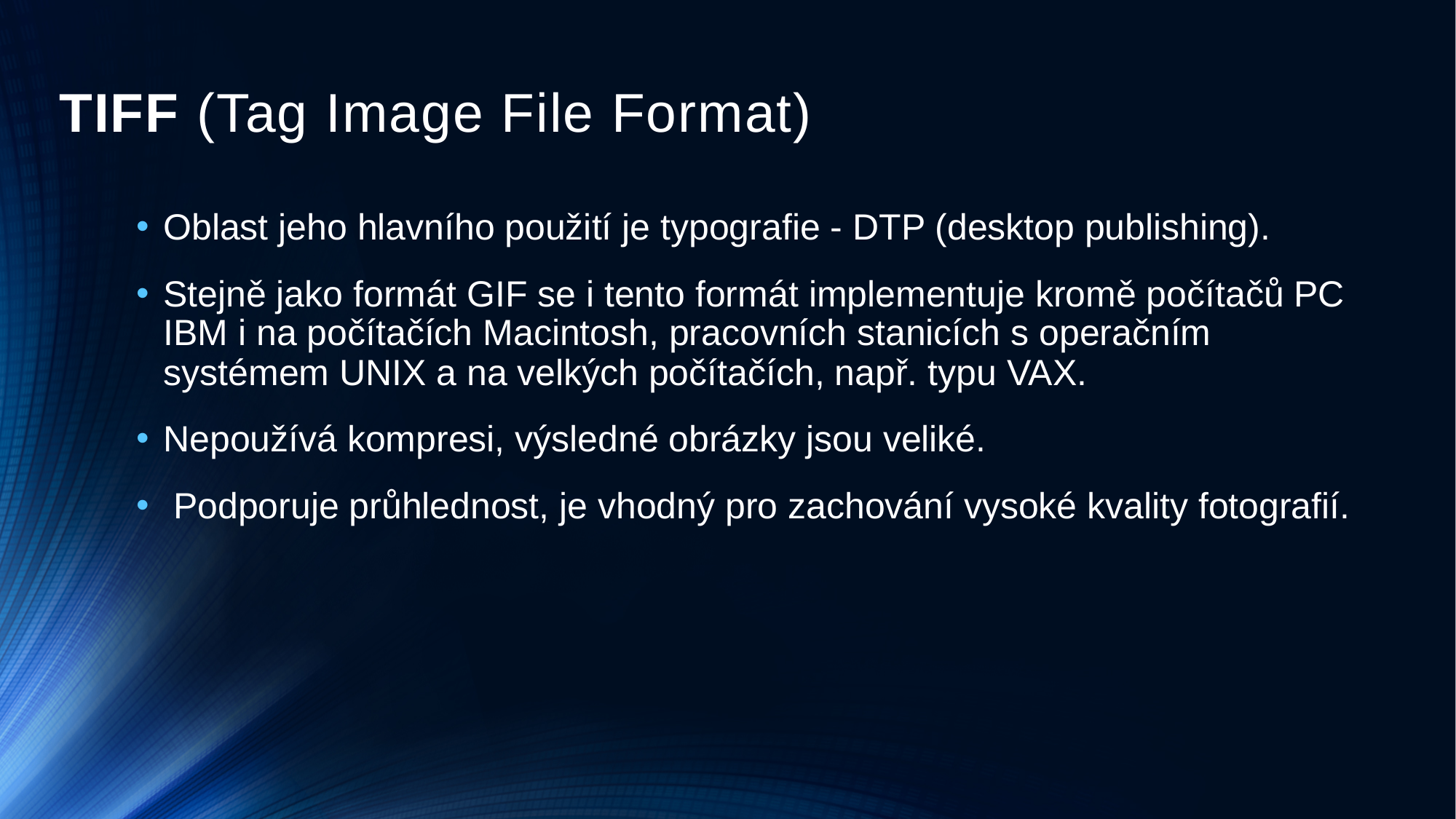

# TIFF (Tag Image File Format)
Oblast jeho hlavního použití je typografie - DTP (desktop publishing).
Stejně jako formát GIF se i tento formát implementuje kromě počítačů PC IBM i na počítačích Macintosh, pracovních stanicích s operačním systémem UNIX a na velkých počítačích, např. typu VAX.
Nepoužívá kompresi, výsledné obrázky jsou veliké.
 Podporuje průhlednost, je vhodný pro zachování vysoké kvality fotografií.